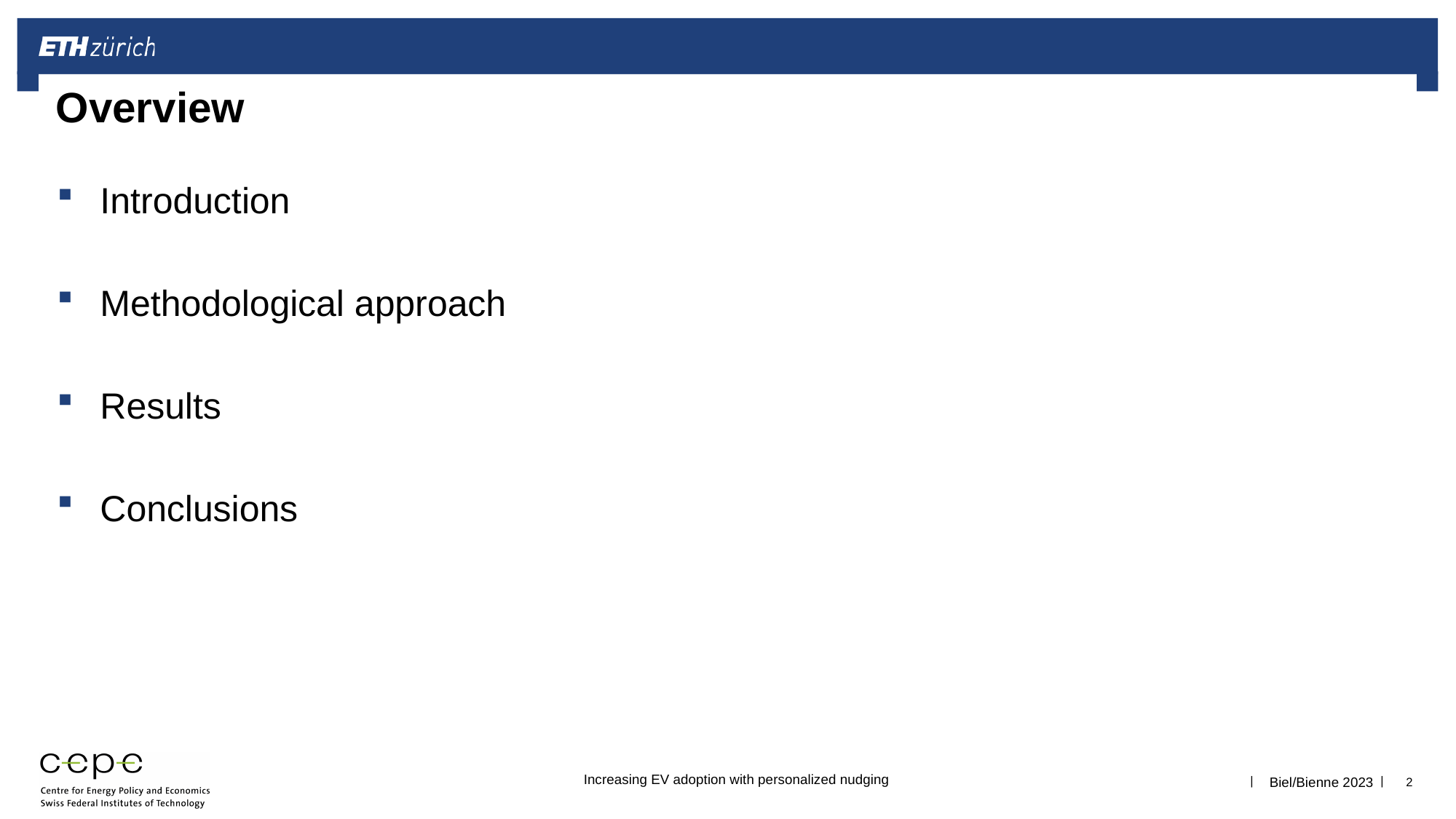

# Overview
Introduction

Methodological approach

Results

Conclusions

Increasing EV adoption with personalized nudging
Biel/Bienne 2023